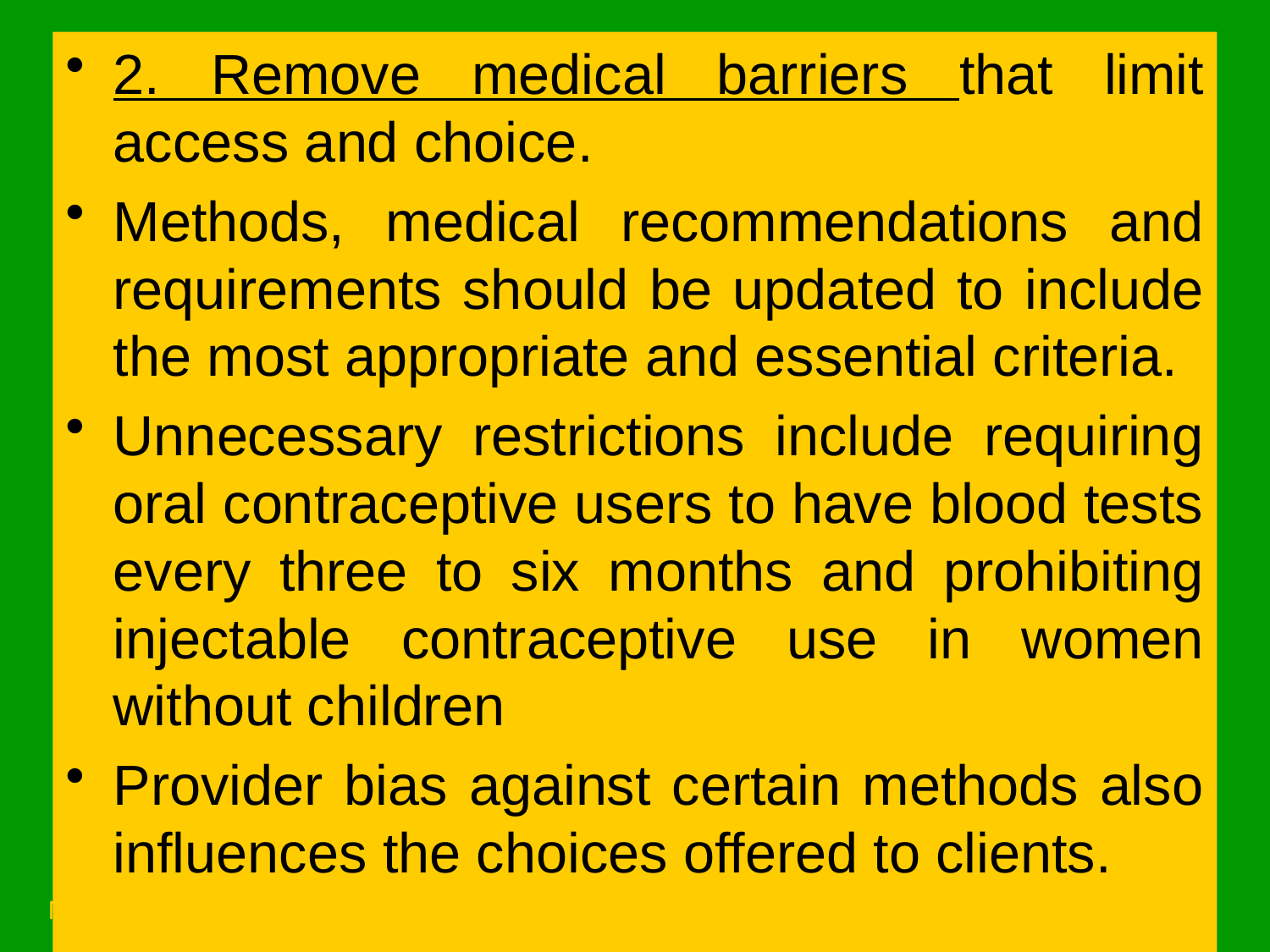

2. Remove medical barriers that limit access and choice.
Methods, medical recommendations and requirements should be updated to include the most appropriate and essential criteria.
Unnecessary restrictions include requiring oral contraceptive users to have blood tests every three to six months and prohibiting injectable contraceptive use in women without children
Provider bias against certain methods also influences the choices offered to clients.

#
National Family Health Survey-2